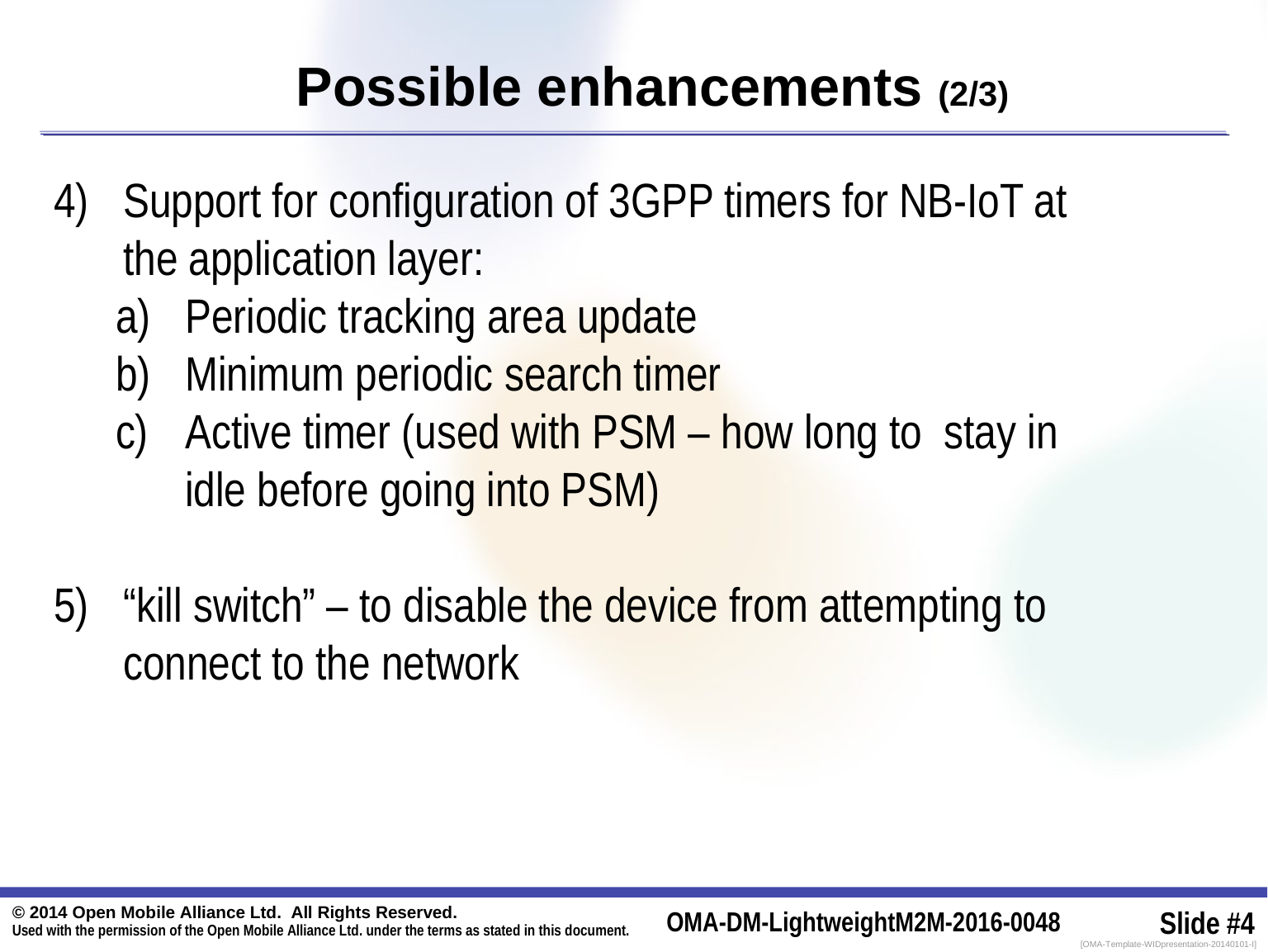

# Possible enhancements (2/3)

Support for configuration of 3GPP timers for NB-IoT at the application layer:
Periodic tracking area update
Minimum periodic search timer
Active timer (used with PSM – how long to  stay in idle before going into PSM)

“kill switch” – to disable the device from attempting to connect to the network

© 2014 Open Mobile Alliance Ltd.  All Rights Reserved.
Used with the permission of the Open Mobile Alliance Ltd. under the terms as stated in this document.
OMA-DM-LightweightM2M-2016-0048
Slide #4
[OMA-Template-WIDpresentation-20140101-I]